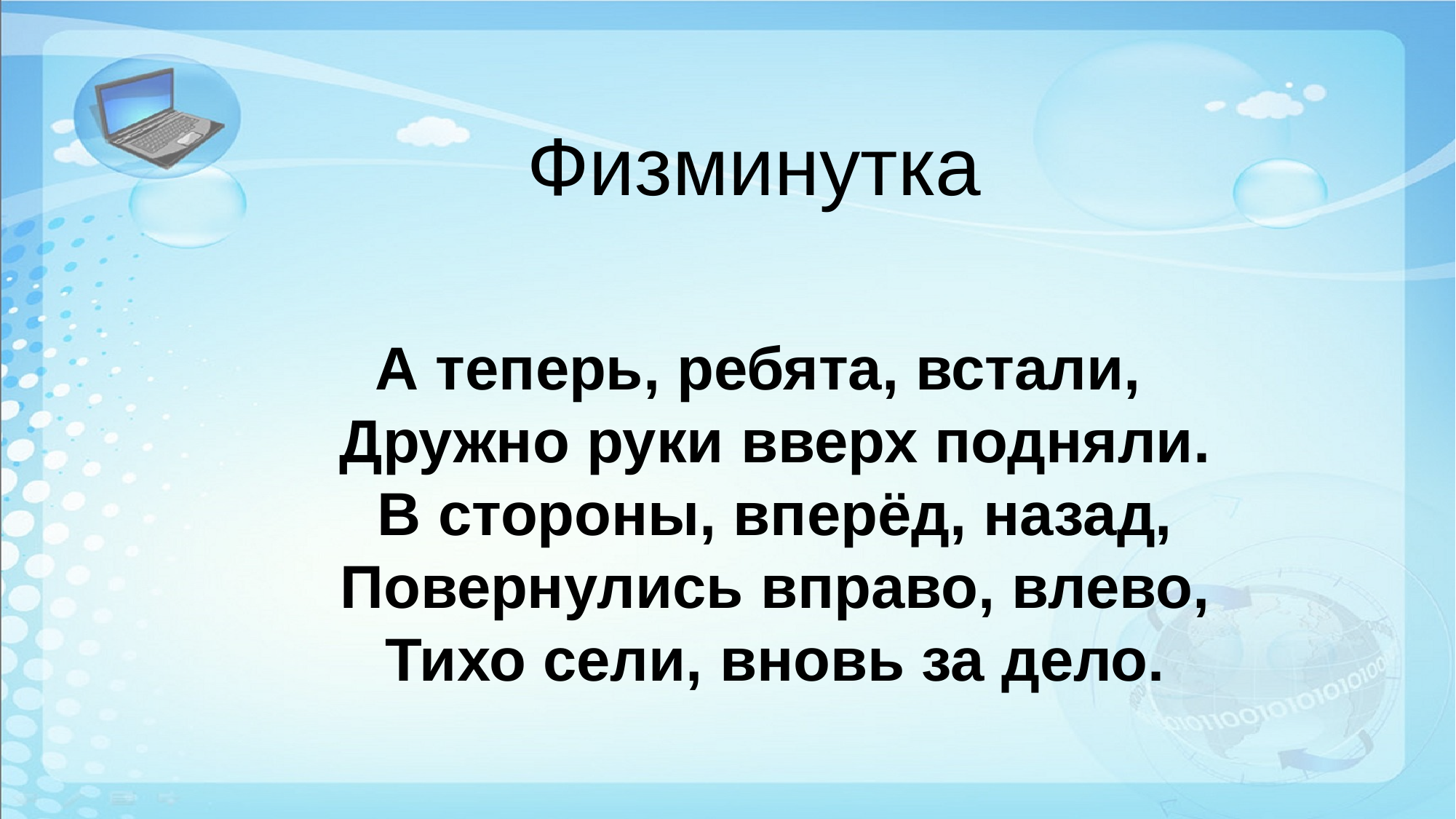

Физминутка
     А теперь, ребята, встали,
       Дружно руки вверх подняли.
       В стороны, вперёд, назад,
       Повернулись вправо, влево,
       Тихо сели, вновь за дело.